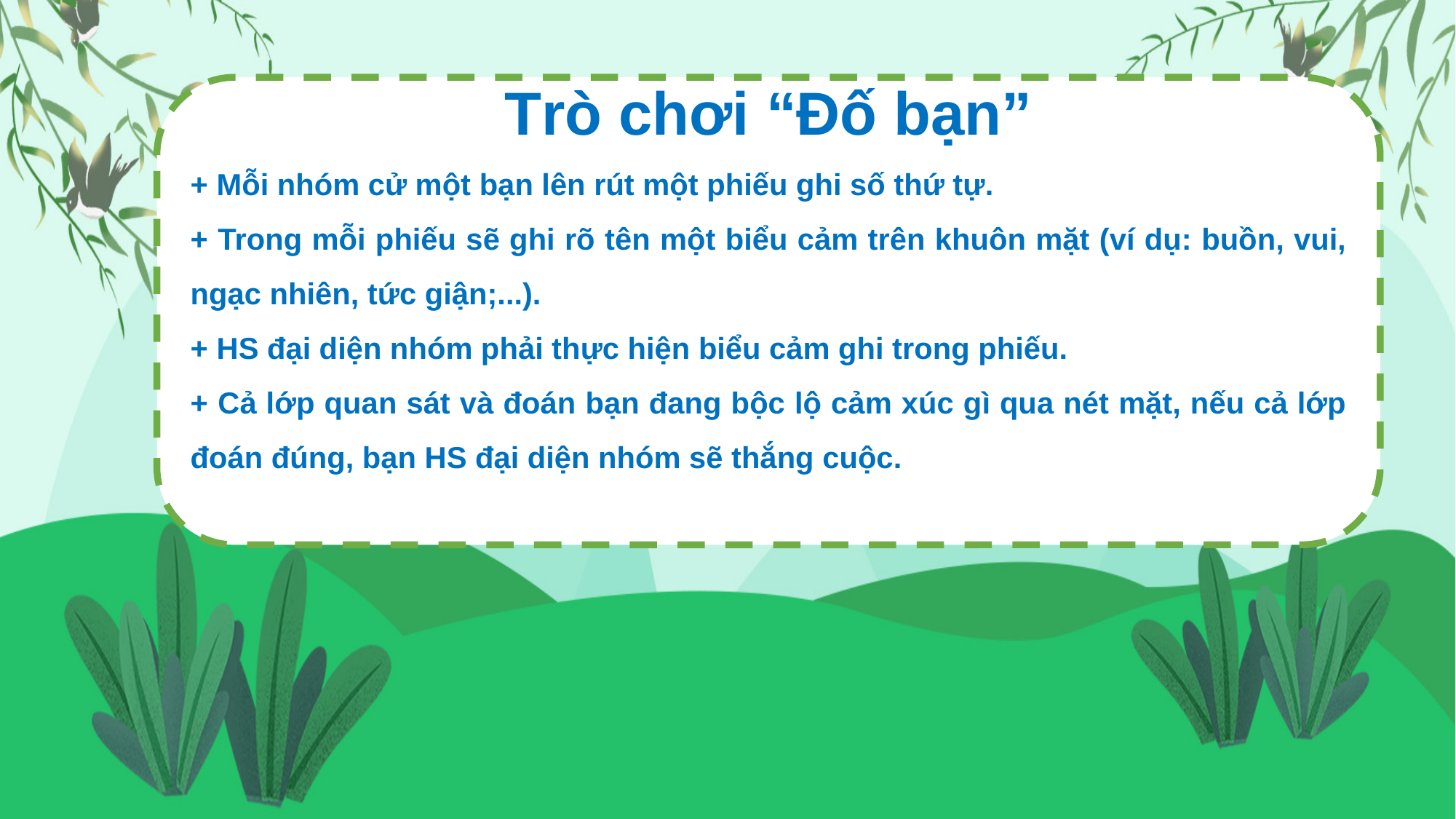

Trò chơi “Đố bạn”
+ Mỗi nhóm cử một bạn lên rút một phiếu ghi số thứ tự.
+ Trong mỗi phiếu sẽ ghi rõ tên một biểu cảm trên khuôn mặt (ví dụ: buồn, vui, ngạc nhiên, tức giận;...).
+ HS đại diện nhóm phải thực hiện biểu cảm ghi trong phiếu.
+ Cả lớp quan sát và đoán bạn đang bộc lộ cảm xúc gì qua nét mặt, nếu cả lớp đoán đúng, bạn HS đại diện nhóm sẽ thắng cuộc.